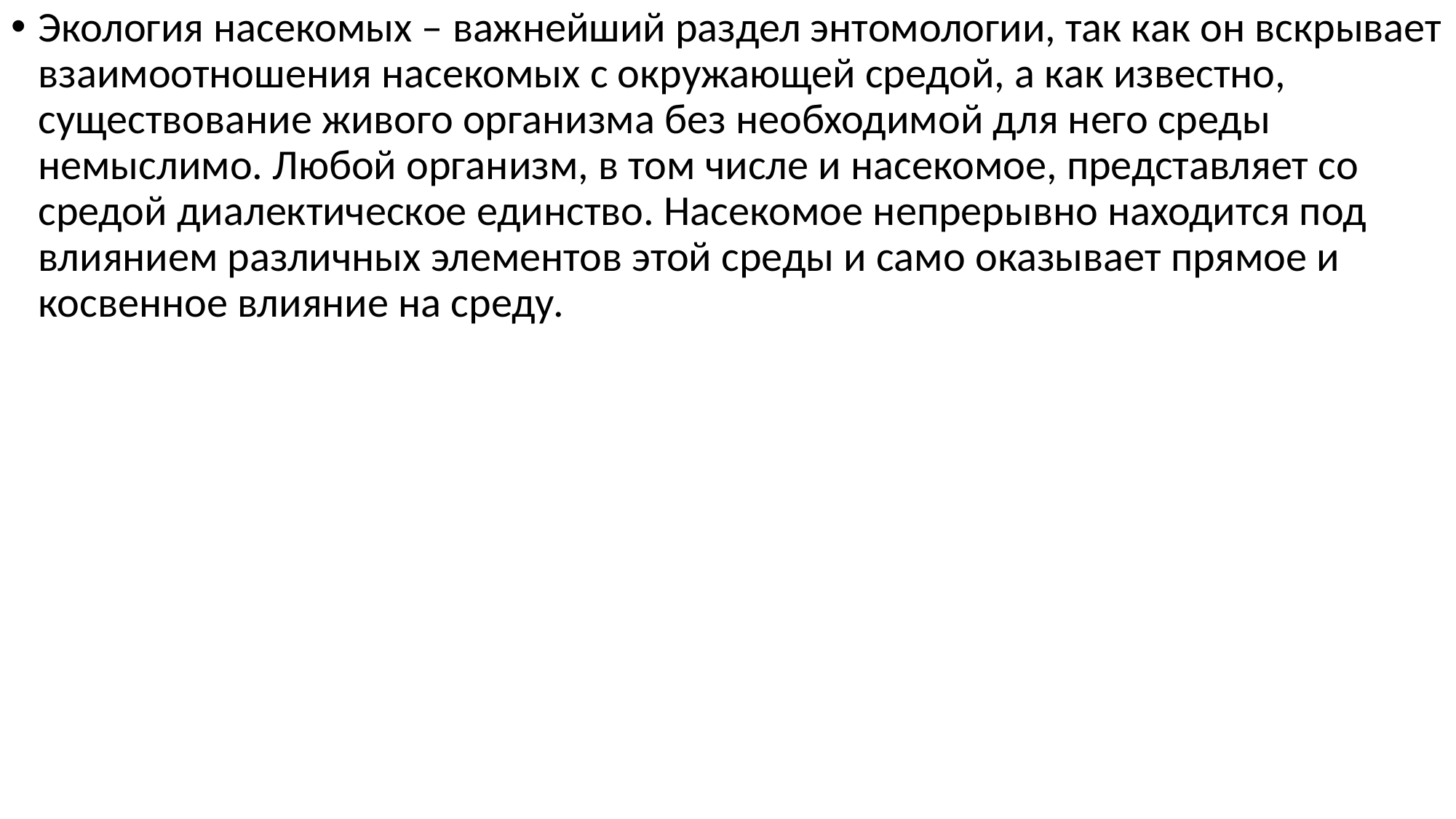

Экология насекомых – важнейший раздел энтомологии, так как он вскрывает взаимоотношения насекомых с окружающей средой, а как известно, существование живого организма без необходимой для него среды немыслимо. Любой организм, в том числе и насекомое, представляет со средой диалектическое единство. Насекомое непрерывно находится под влиянием различных элементов этой среды и само оказывает прямое и косвенное влияние на среду.